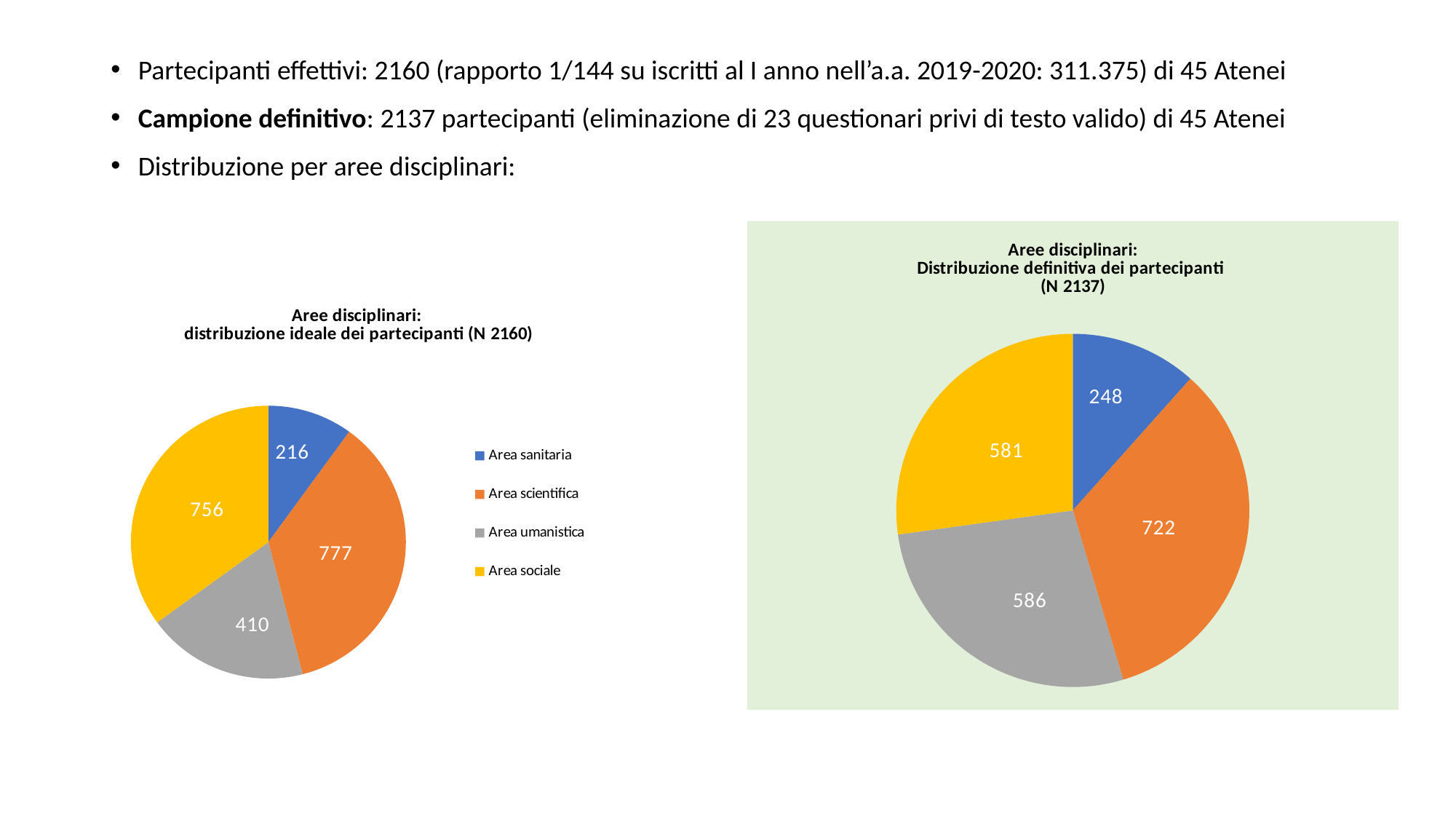

Partecipanti effettivi: 2160 (rapporto 1/144 su iscritti al I anno nell’a.a. 2019-2020: 311.375) di 45 Atenei
Campione definitivo: 2137 partecipanti (eliminazione di 23 questionari privi di testo valido) di 45 Atenei
Distribuzione per aree disciplinari:

### Chart: Aree disciplinari:
Distribuzione definitiva dei partecipanti
(N 2137)

| Category | N questionari corpus |
|---|---|
| Area sanitaria | 248.0 |
| Area scientifica | 722.0 |
| Area umanistica | 586.0 |
| Area sociale | 581.0 |

### Chart: Aree disciplinari:
distribuzione ideale dei partecipanti (N 2160)

| Category | N questionari |
|---|---|
| Area sanitaria | 216.0 |
| Area scientifica | 777.0 |
| Area umanistica | 410.0 |
| Area sociale | 756.0 |